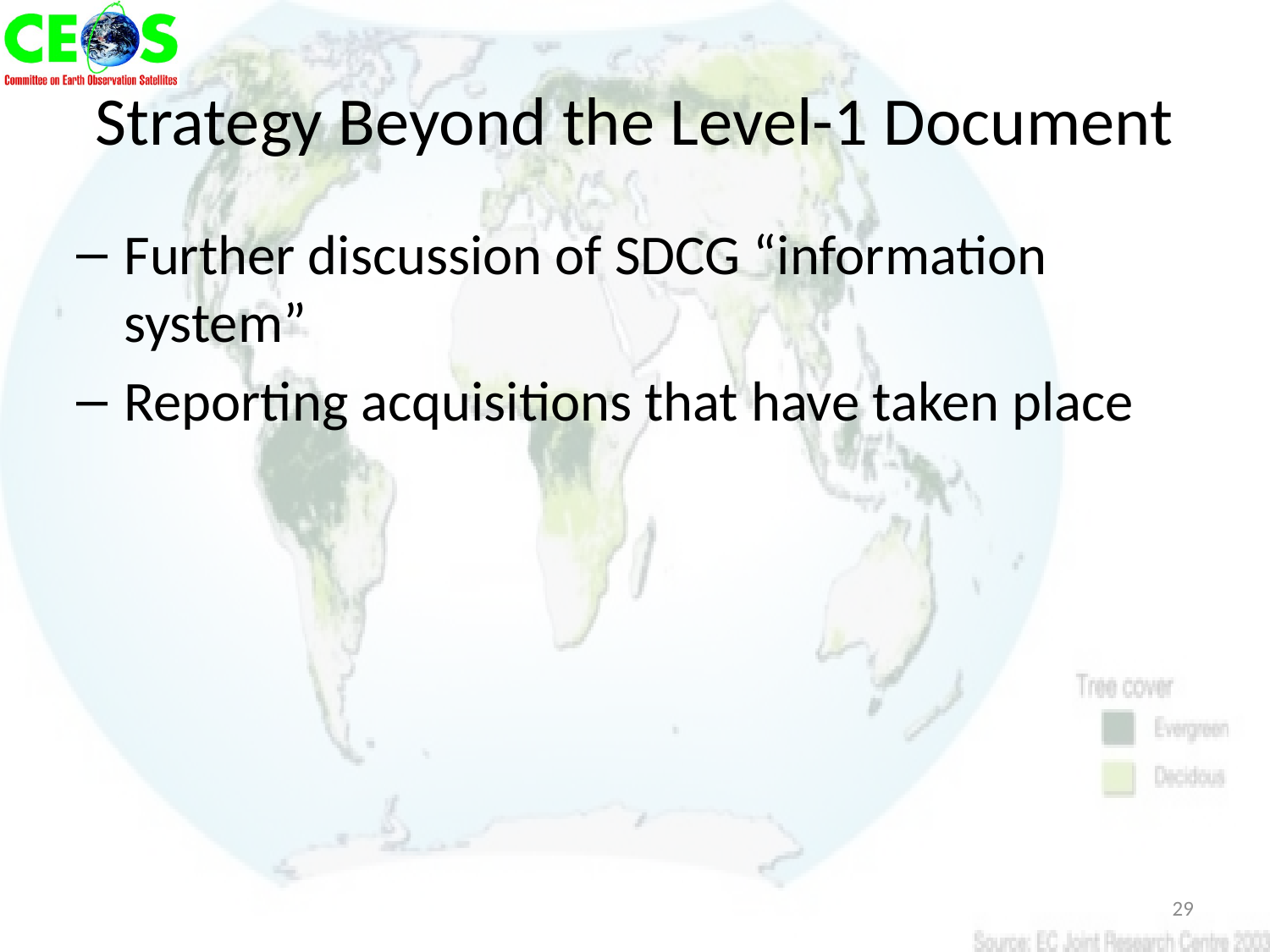

# Strategy Beyond the Level-1 Document
Further discussion of SDCG “information system”
Reporting acquisitions that have taken place

29